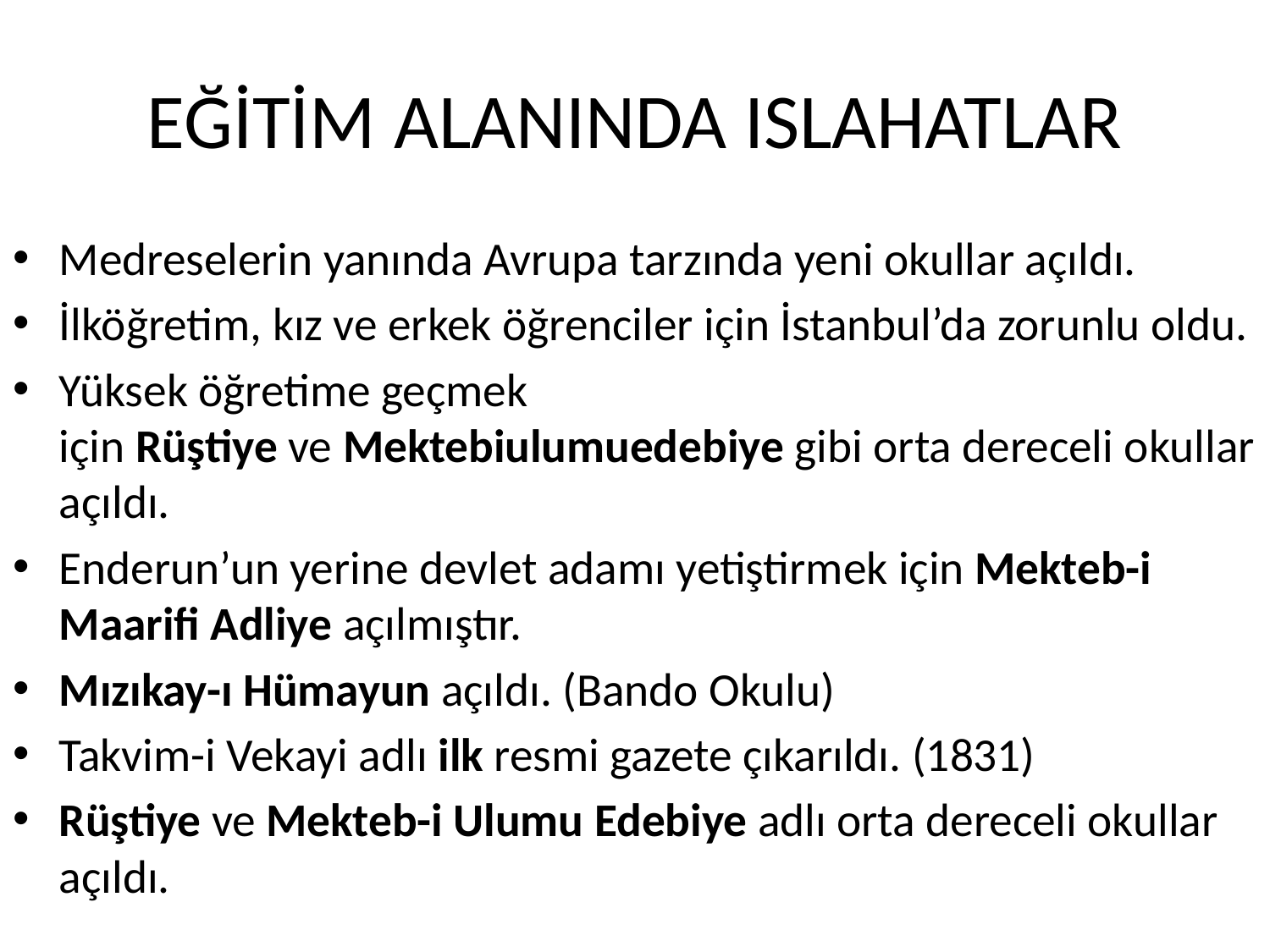

# EĞİTİM ALANINDA ISLAHATLAR
Medreselerin yanında Avrupa tarzında yeni okullar açıldı.
İlköğretim, kız ve erkek öğrenciler için İstanbul’da zorunlu oldu.
Yüksek öğretime geçmek için Rüştiye ve Mektebiulumuedebiye gibi orta dereceli okullar açıldı.
Enderun’un yerine devlet adamı yetiştirmek için Mekteb-i Maarifi Adliye açılmıştır.
Mızıkay-ı Hümayun açıldı. (Bando Okulu)
Takvim-i Vekayi adlı ilk resmi gazete çıkarıldı. (1831)
Rüştiye ve Mekteb-i Ulumu Edebiye adlı orta dereceli okullar açıldı.